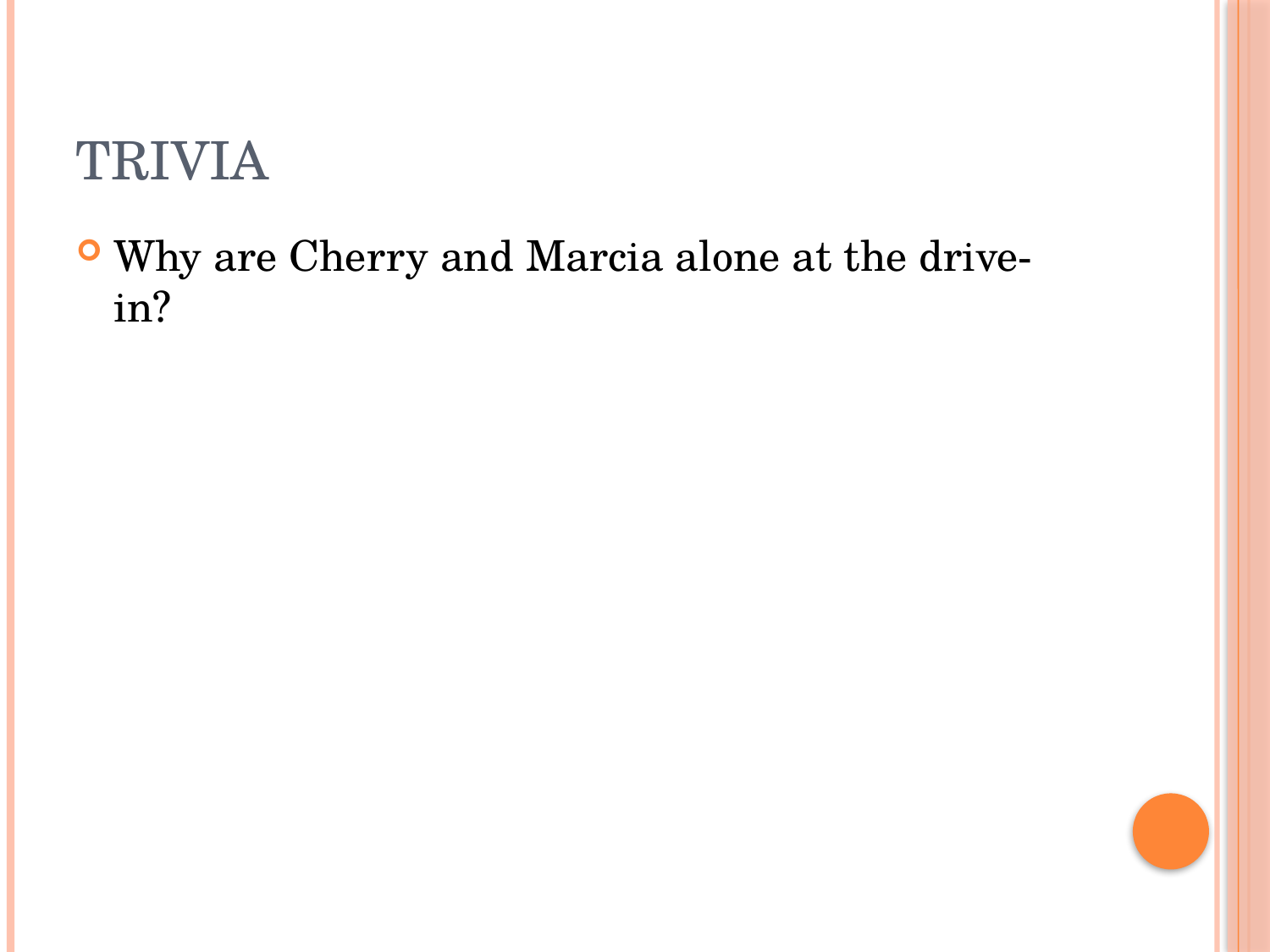

# Trivia
Why are Cherry and Marcia alone at the drive-in?